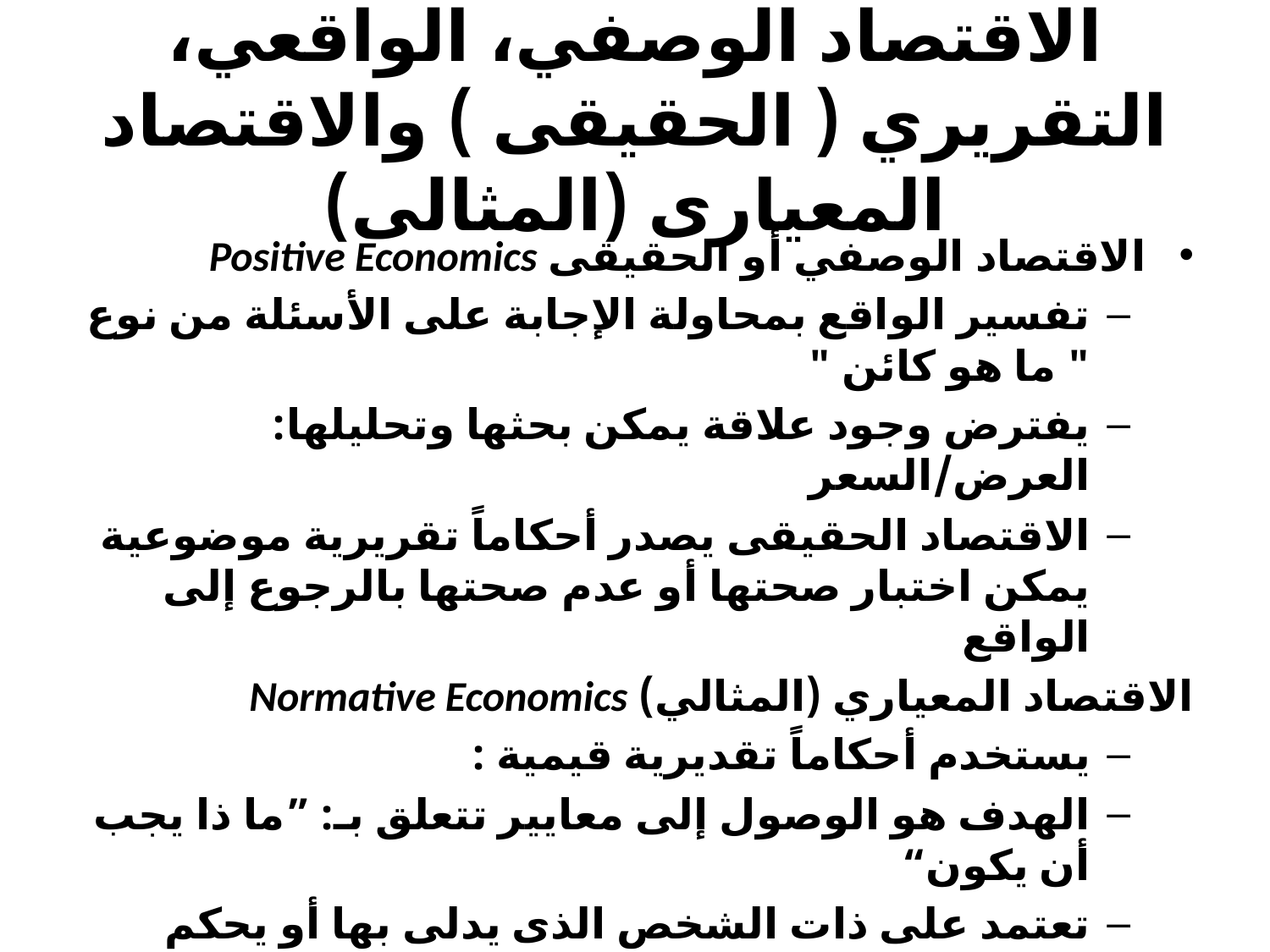

# الاقتصاد الوصفي، الواقعي، التقريري ( الحقيقى ) والاقتصاد المعيارى (المثالى)
الاقتصاد الوصفي أو الحقيقى Positive Economics
تفسير الواقع بمحاولة الإجابة على الأسئلة من نوع " ما هو كائن "
يفترض وجود علاقة يمكن بحثها وتحليلها: العرض/السعر
الاقتصاد الحقيقى يصدر أحكاماً تقريرية موضوعية يمكن اختبار صحتها أو عدم صحتها بالرجوع إلى الواقع
الاقتصاد المعياري (المثالي) Normative Economics
يستخدم أحكاماً تقديرية قيمية :
الهدف هو الوصول إلى معايير تتعلق بـ: ”ما ذا يجب أن يكون“
تعتمد على ذات الشخص الذى يدلى بها أو يحكم فيها من حيث حالته النفسية وانتمائه الإجتماعى والفكرى